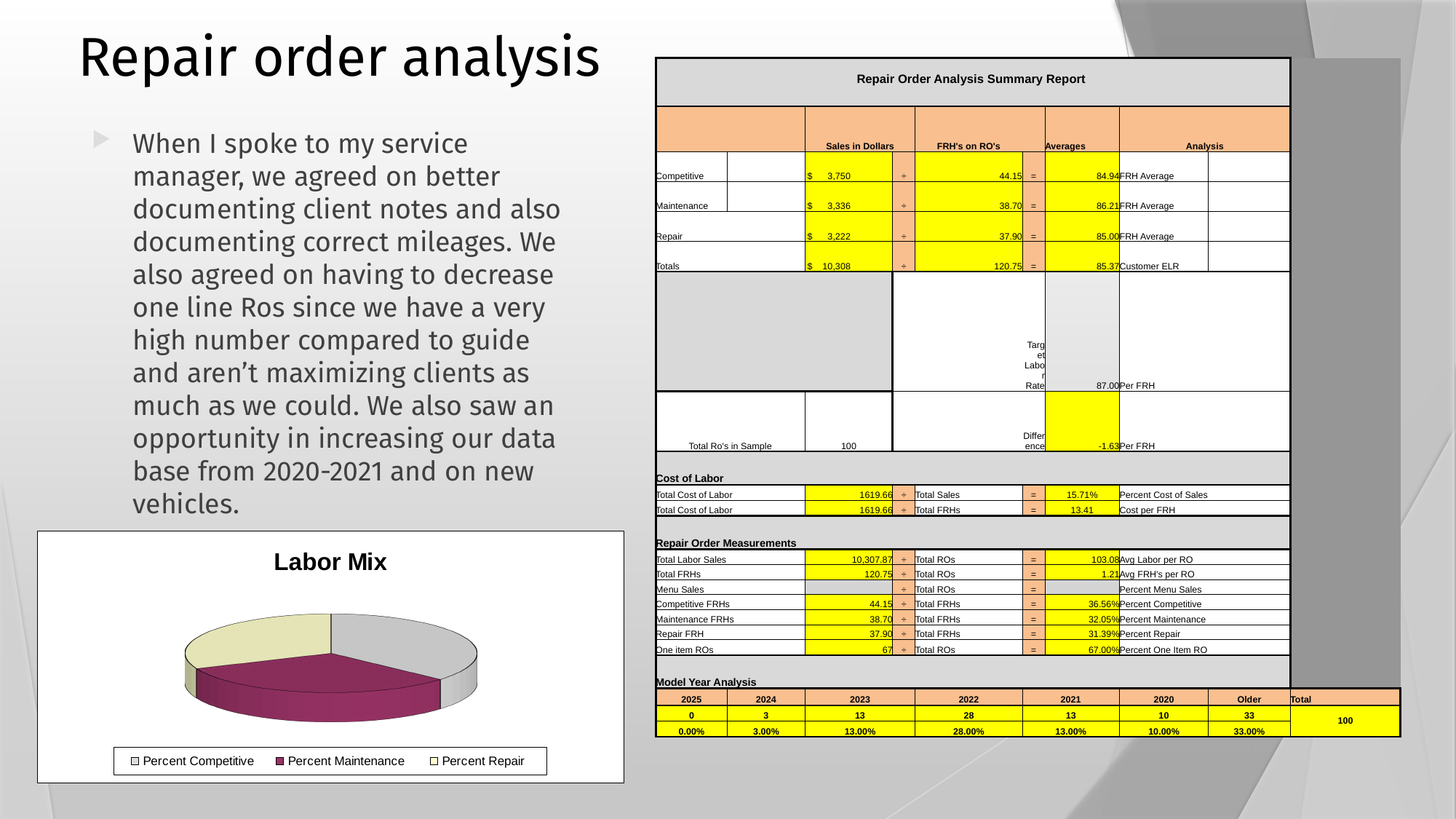

# Repair order analysis
| Repair Order Analysis Summary Report |  |  |  |  |  |  |  |  |  |
| --- | --- | --- | --- | --- | --- | --- | --- | --- | --- |
|  |  |  |  |  |  |  |  |  |  |
|  |  | Sales in Dollars |  | FRH's on RO's |  |  |  |  |  |
|  |  |  |  |  |  | Averages | Analysis |  |  |
| Competitive |  | $ 3,750 | ÷ | 44.15 | = | 84.94 | FRH Average |  |  |
| Maintenance |  | $ 3,336 | ÷ | 38.70 | = | 86.21 | FRH Average |  |  |
| Repair |  | $ 3,222 | ÷ | 37.90 | = | 85.00 | FRH Average |  |  |
| Totals |  | $ 10,308 | ÷ | 120.75 | = | 85.37 | Customer ELR |  |  |
|  |  |  |  |  | Target Labor Rate | 87.00 | Per FRH |  |  |
| Total Ro's in Sample |  | 100 |  |  | Difference | -1.63 | Per FRH |  |  |
|  |  |  |  |  |  |  |  |  |  |
| Cost of Labor |  |  |  |  |  |  |  |  |  |
| Total Cost of Labor |  | 1619.66 | ÷ | Total Sales | = | 15.71% | Percent Cost of Sales |  |  |
| Total Cost of Labor |  | 1619.66 | ÷ | Total FRHs | = | 13.41 | Cost per FRH |  |  |
|  |  |  |  |  |  |  |  |  |  |
| Repair Order Measurements |  |  |  |  |  |  |  |  |  |
| Total Labor Sales |  | 10,307.87 | ÷ | Total ROs | = | 103.08 | Avg Labor per RO |  |  |
| Total FRHs |  | 120.75 | ÷ | Total ROs | = | 1.21 | Avg FRH's per RO |  |  |
| Menu Sales |  |  | ÷ | Total ROs | = |  | Percent Menu Sales |  |  |
| Competitive FRHs |  | 44.15 | ÷ | Total FRHs | = | 36.56% | Percent Competitive |  |  |
| Maintenance FRHs |  | 38.70 | ÷ | Total FRHs | = | 32.05% | Percent Maintenance |  |  |
| Repair FRH |  | 37.90 | ÷ | Total FRHs | = | 31.39% | Percent Repair |  |  |
| One item ROs |  | 67 | ÷ | Total ROs | = | 67.00% | Percent One Item RO |  |  |
|  |  |  |  |  |  |  |  |  |  |
| Model Year Analysis |  |  |  |  |  |  |  |  |  |
| 2025 | 2024 | 2023 |  | 2022 | 2021 |  | 2020 | Older | Total |
| 0 | 3 | 13 |  | 28 | 13 |  | 10 | 33 | 100 |
| 0.00% | 3.00% | 13.00% |  | 28.00% | 13.00% |  | 10.00% | 33.00% |  |
When I spoke to my service manager, we agreed on better documenting client notes and also documenting correct mileages. We also agreed on having to decrease one line Ros since we have a very high number compared to guide and aren’t maximizing clients as much as we could. We also saw an opportunity in increasing our data base from 2020-2021 and on new vehicles.

[unsupported chart]